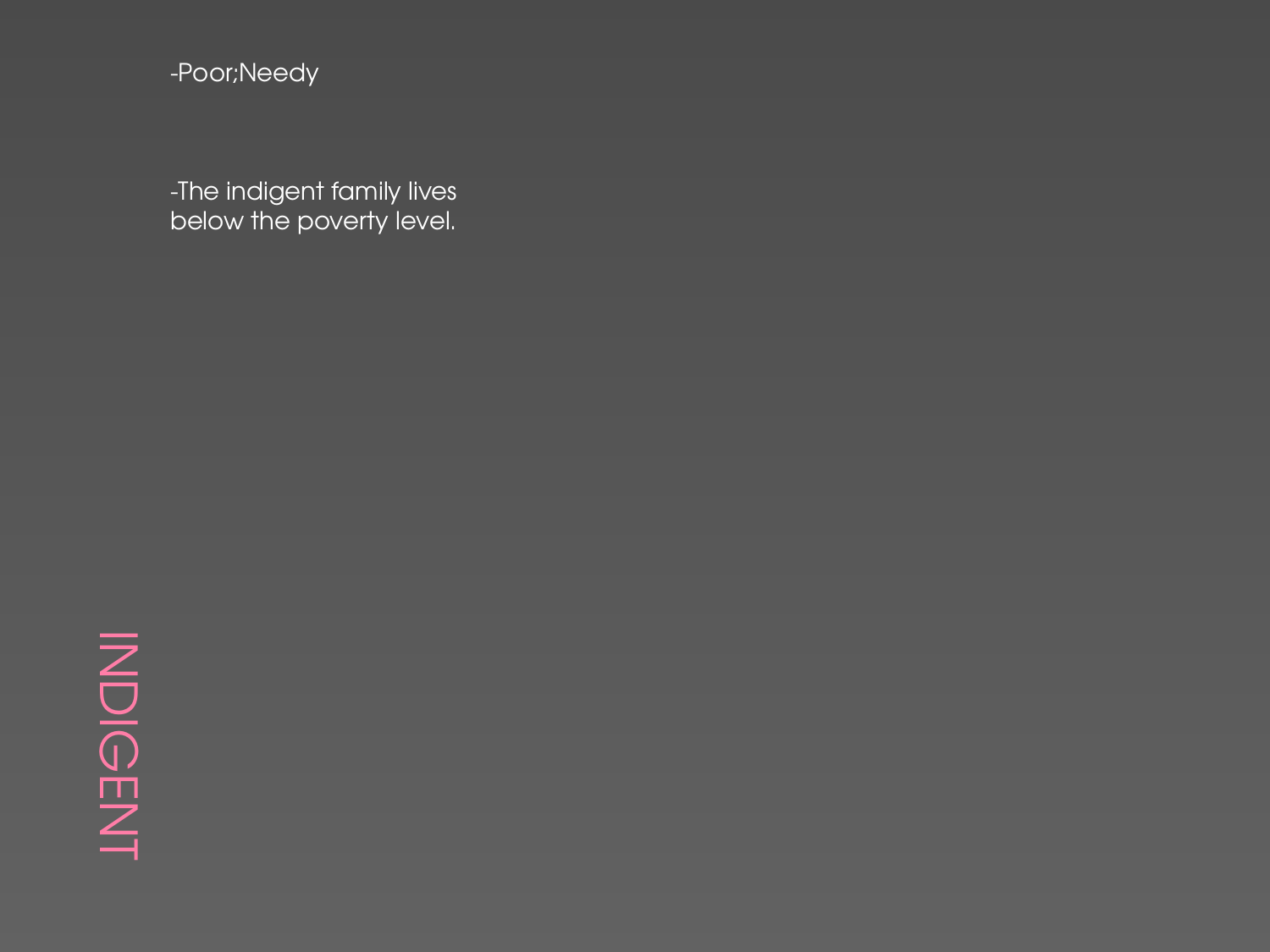

# Indigent
-Poor;Needy

-The indigent family lives below the poverty level.